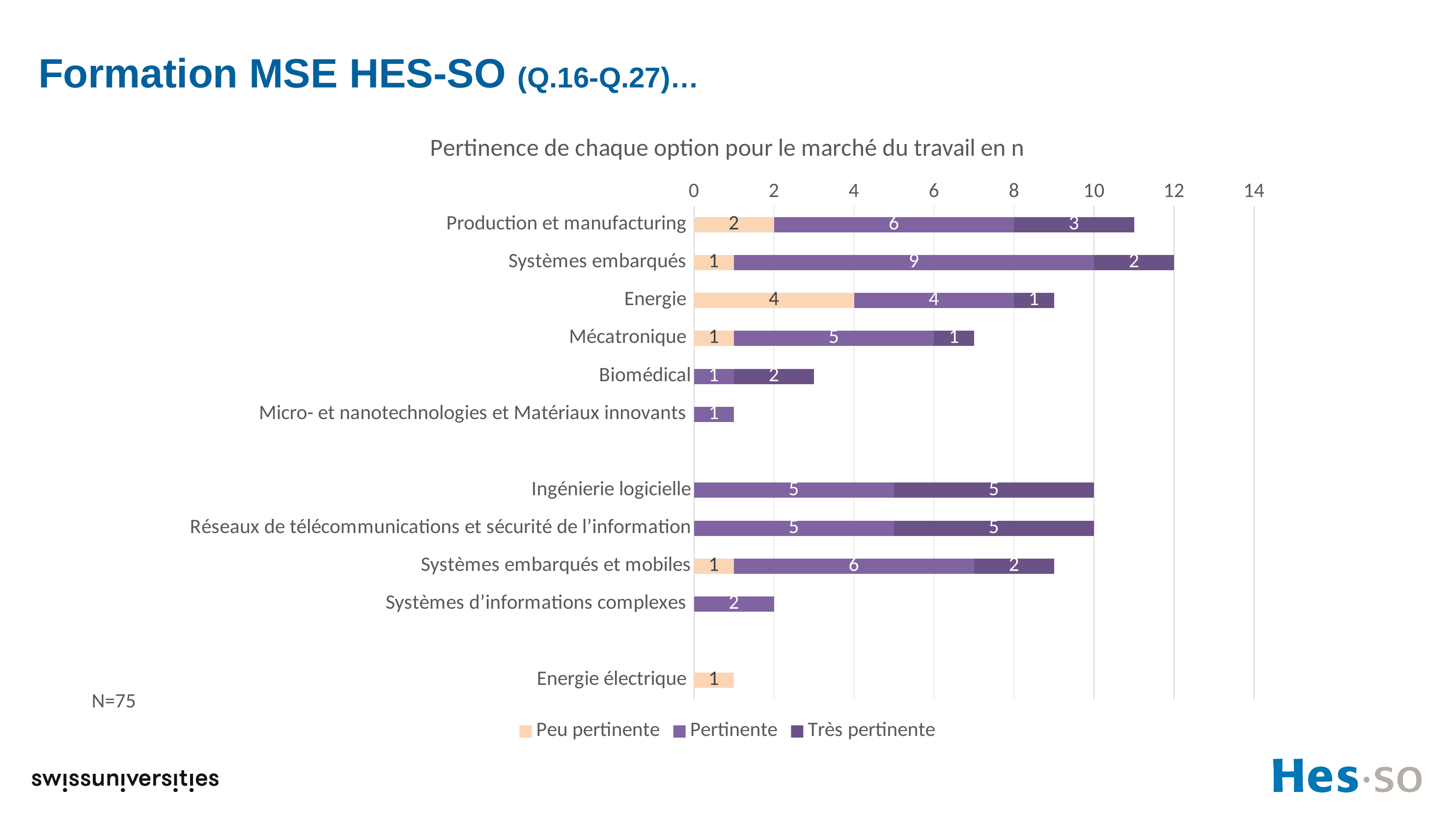

# Formation MSE HES-SO (Q.16-Q.27)…

### Chart: Pertinence de chaque option pour le marché du travail en n

| Category | Peu pertinente | Pertinente | Très pertinente |
|---|---|---|---|
| Production et manufacturing  | 2.0 | 6.0 | 3.0 |
| Systèmes embarqués  | 1.0 | 9.0 | 2.0 |
| Energie  | 4.0 | 4.0 | 1.0 |
| Mécatronique  | 1.0 | 5.0 | 1.0 |
| Biomédical | None | 1.0 | 2.0 |
| Micro- et nanotechnologies et Matériaux innovants  | None | 1.0 | None |
|  | None | None | None |
| Ingénierie logicielle | None | 5.0 | 5.0 |
| Réseaux de télécommunications et sécurité de l’information | None | 5.0 | 5.0 |
| Systèmes embarqués et mobiles | 1.0 | 6.0 | 2.0 |
| Systèmes d’informations complexes  | None | 2.0 | None |
|  | None | None | None |
| Energie électrique  | 1.0 | None | None |
N=75